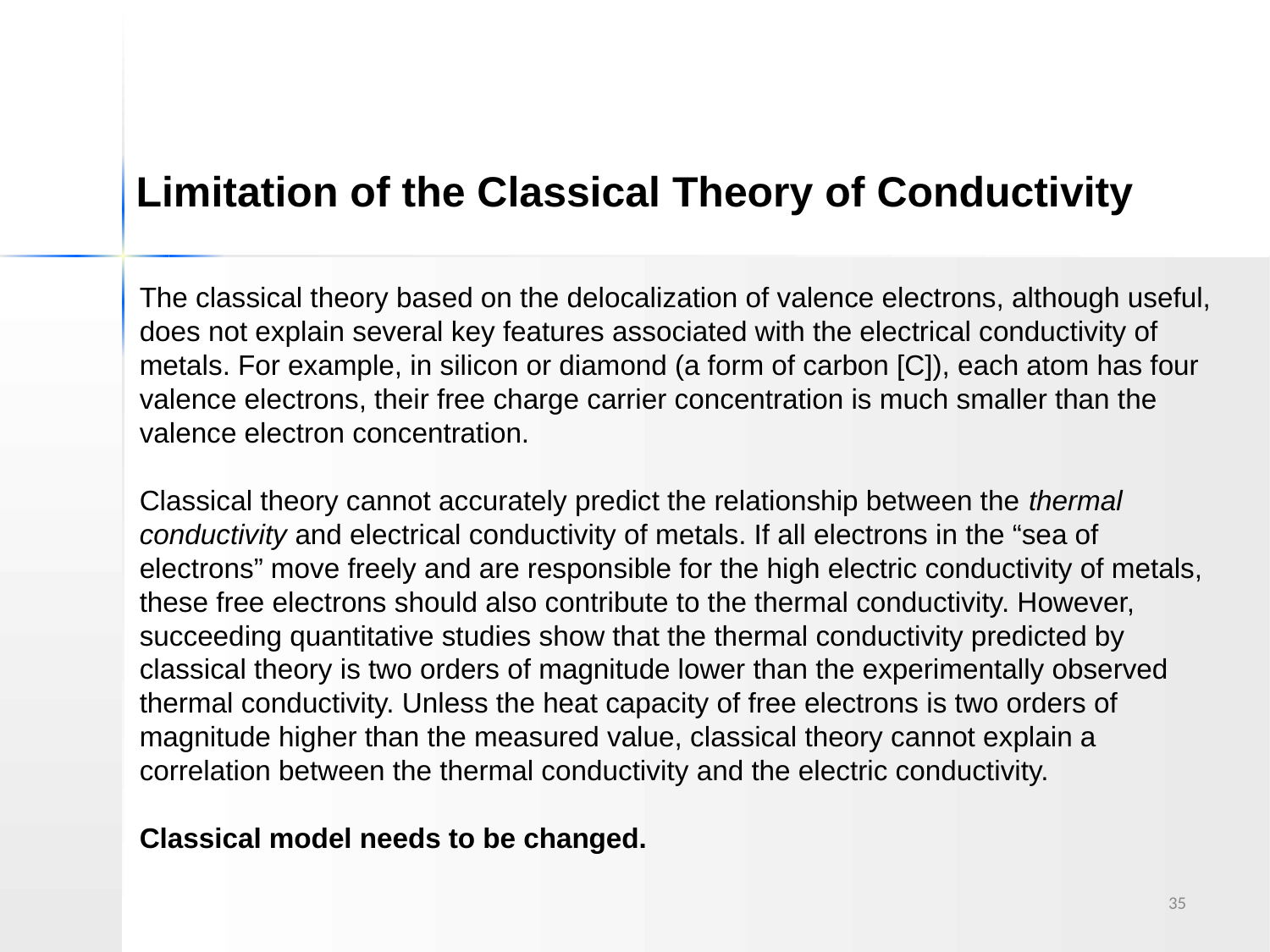

Limitation of the Classical Theory of Conductivity
The classical theory based on the delocalization of valence electrons, although useful, does not explain several key features associated with the electrical conductivity of metals. For example, in silicon or diamond (a form of carbon [C]), each atom has four valence electrons, their free charge carrier concentration is much smaller than the valence electron concentration.

Classical theory cannot accurately predict the relationship between the thermal conductivity and electrical conductivity of metals. If all electrons in the “sea of electrons” move freely and are responsible for the high electric conductivity of metals, these free electrons should also contribute to the thermal conductivity. However, succeeding quantitative studies show that the thermal conductivity predicted by classical theory is two orders of magnitude lower than the experimentally observed thermal conductivity. Unless the heat capacity of free electrons is two orders of magnitude higher than the measured value, classical theory cannot explain a correlation between the thermal conductivity and the electric conductivity.

Classical model needs to be changed.